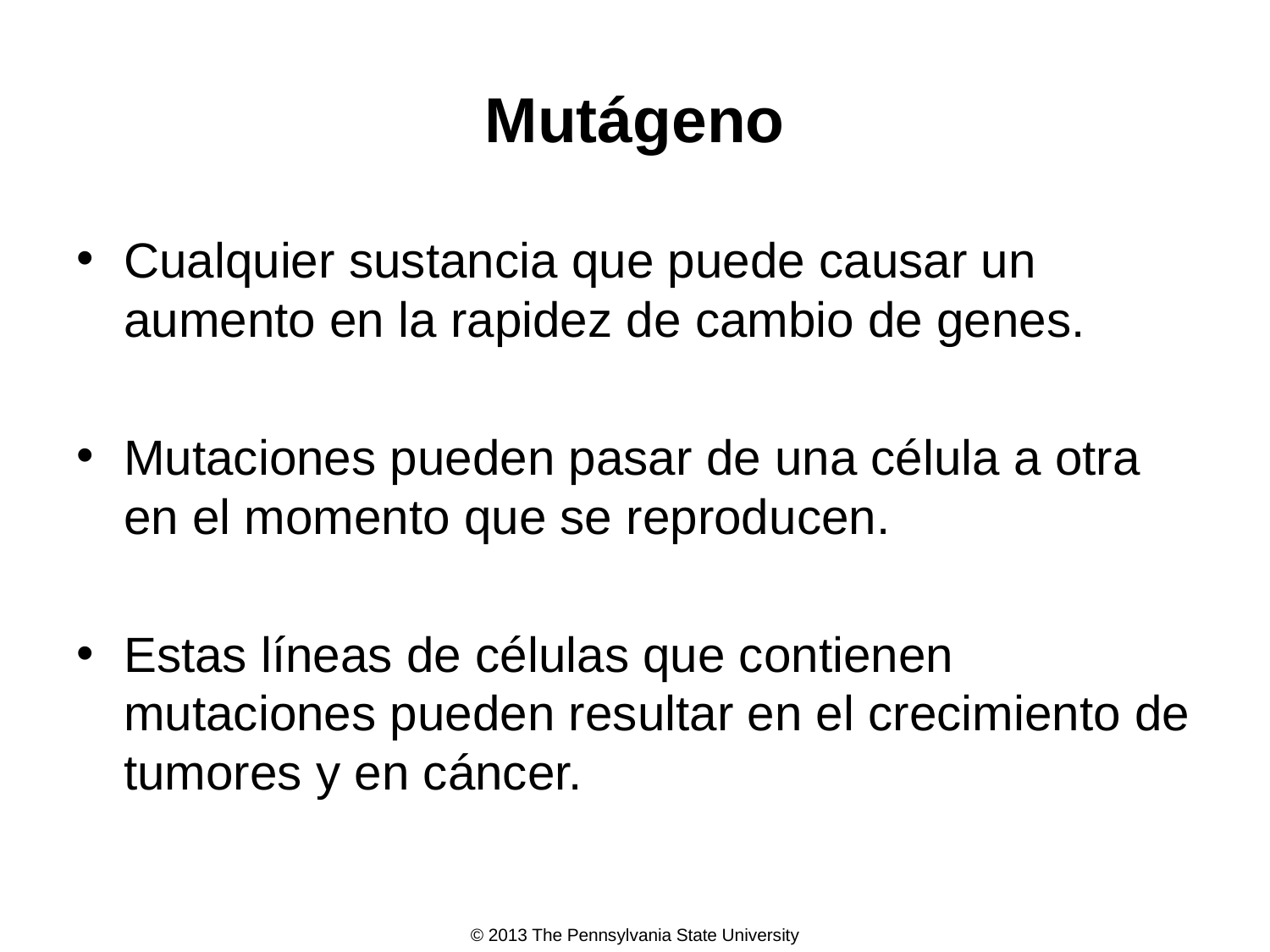

# Mutágeno
Cualquier sustancia que puede causar un aumento en la rapidez de cambio de genes.

Mutaciones pueden pasar de una célula a otra en el momento que se reproducen.

Estas líneas de células que contienen mutaciones pueden resultar en el crecimiento de tumores y en cáncer.